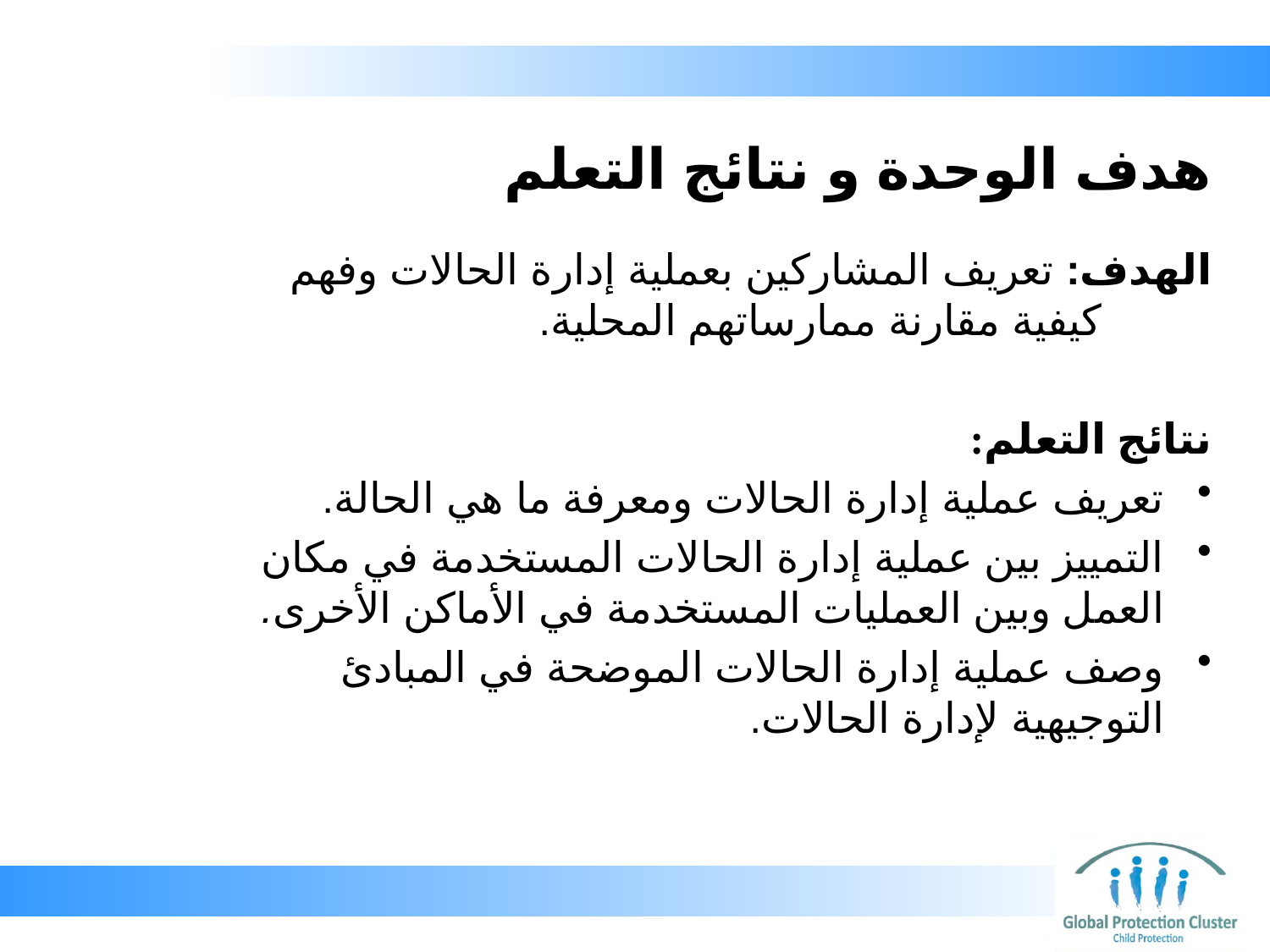

# هدف الوحدة و نتائج التعلم
الهدف: تعريف المشاركين بعملية إدارة الحالات وفهم كيفية مقارنة ممارساتهم المحلية.

نتائج التعلم:
تعريف عملية إدارة الحالات ومعرفة ما هي الحالة.
التمييز بين عملية إدارة الحالات المستخدمة في مكان العمل وبين العمليات المستخدمة في الأماكن الأخرى.
وصف عملية إدارة الحالات الموضحة في المبادئ التوجيهية لإدارة الحالات.